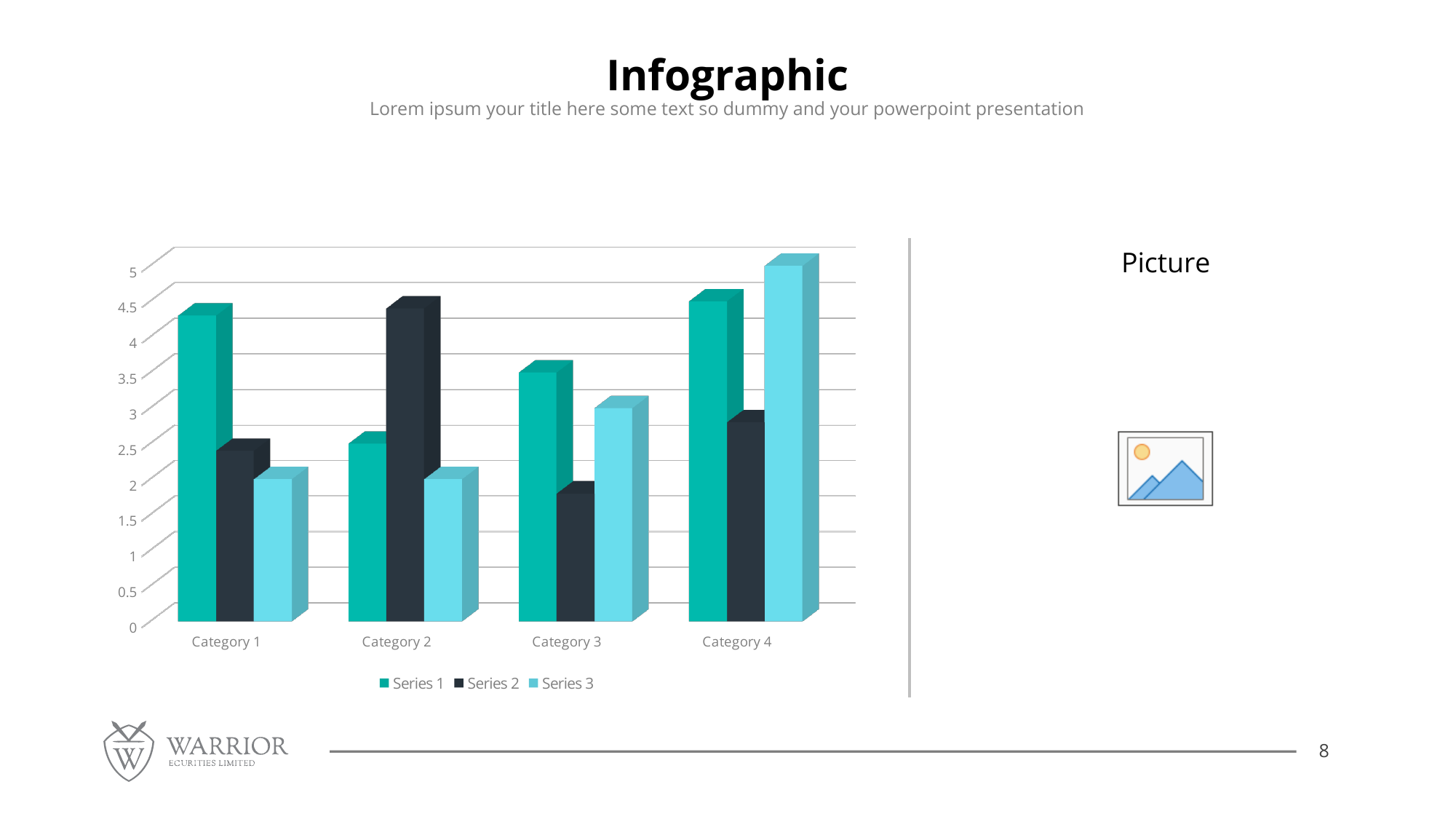

# Infographic
Lorem ipsum your title here some text so dummy and your powerpoint presentation

[unsupported chart]

8